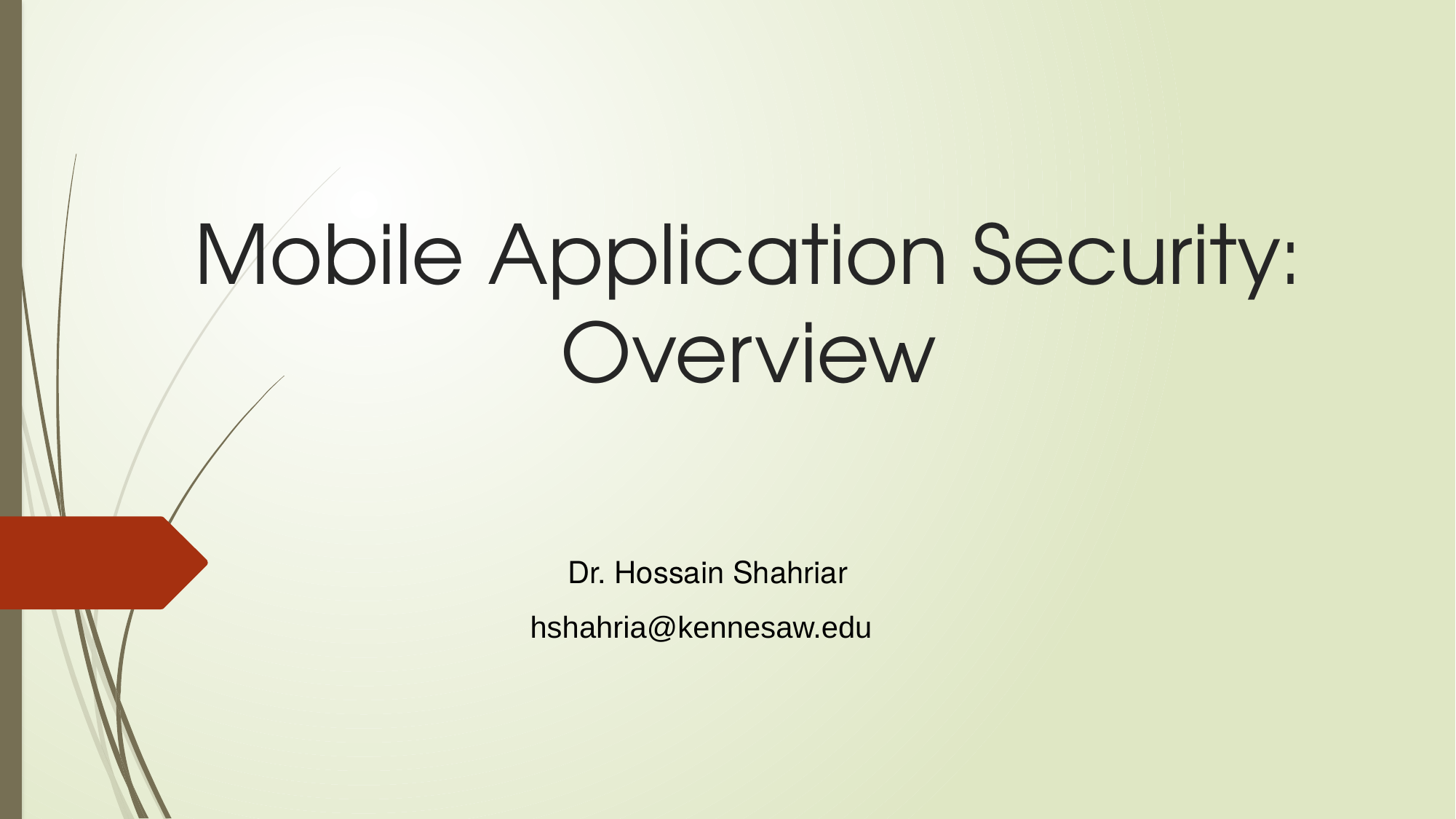

# Mobile Application Security: Overview
Dr. Hossain Shahriar
hshahria@kennesaw.edu